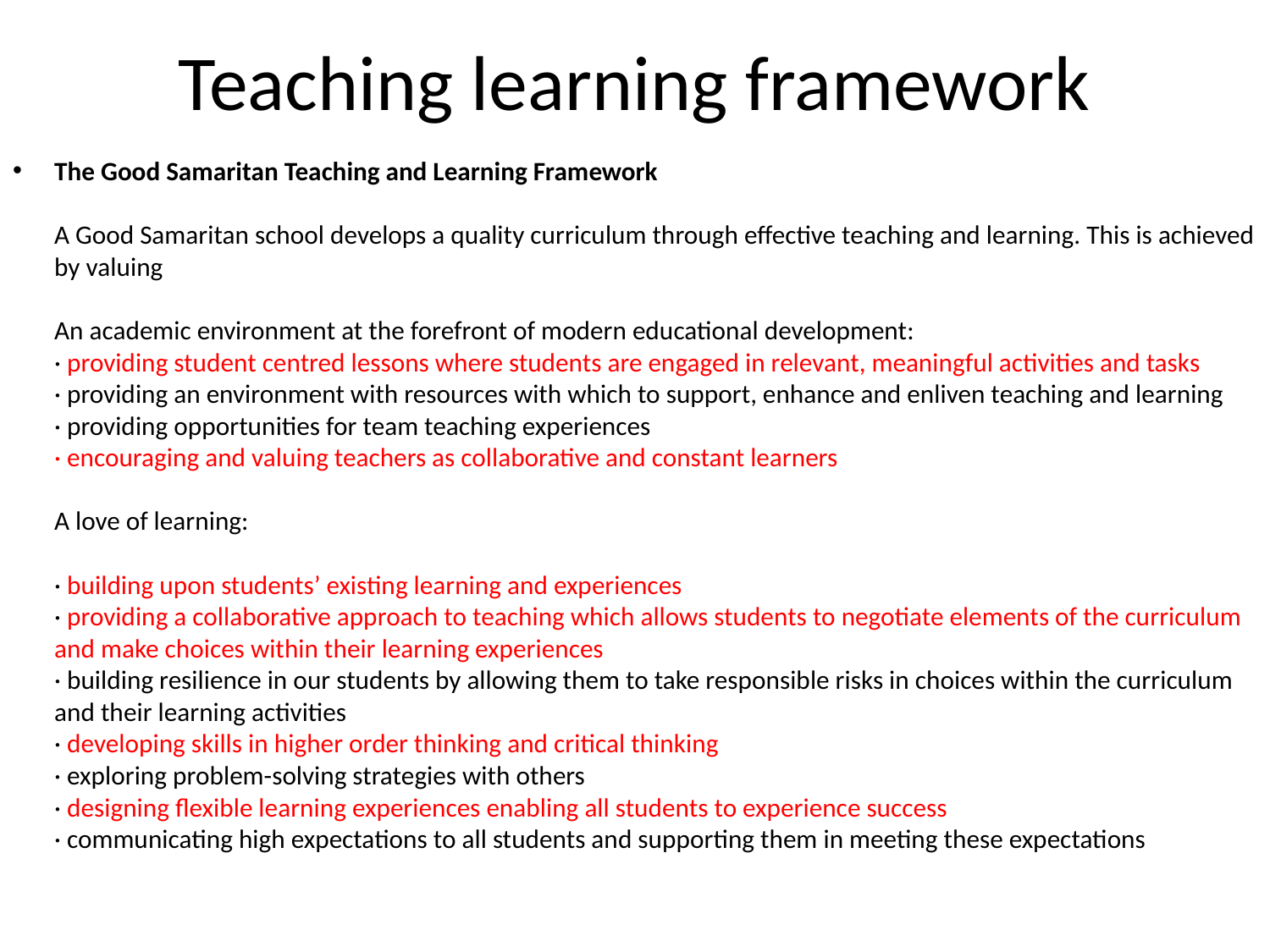

# Teaching learning framework
The Good Samaritan Teaching and Learning Framework
A Good Samaritan school develops a quality curriculum through effective teaching and learning. This is achieved by valuing
An academic environment at the forefront of modern educational development:
· providing student centred lessons where students are engaged in relevant, meaningful activities and tasks
· providing an environment with resources with which to support, enhance and enliven teaching and learning
· providing opportunities for team teaching experiences
· encouraging and valuing teachers as collaborative and constant learners
A love of learning:
· building upon students’ existing learning and experiences
· providing a collaborative approach to teaching which allows students to negotiate elements of the curriculum and make choices within their learning experiences
· building resilience in our students by allowing them to take responsible risks in choices within the curriculum and their learning activities
· developing skills in higher order thinking and critical thinking
· exploring problem-solving strategies with others
· designing flexible learning experiences enabling all students to experience success
· communicating high expectations to all students and supporting them in meeting these expectations